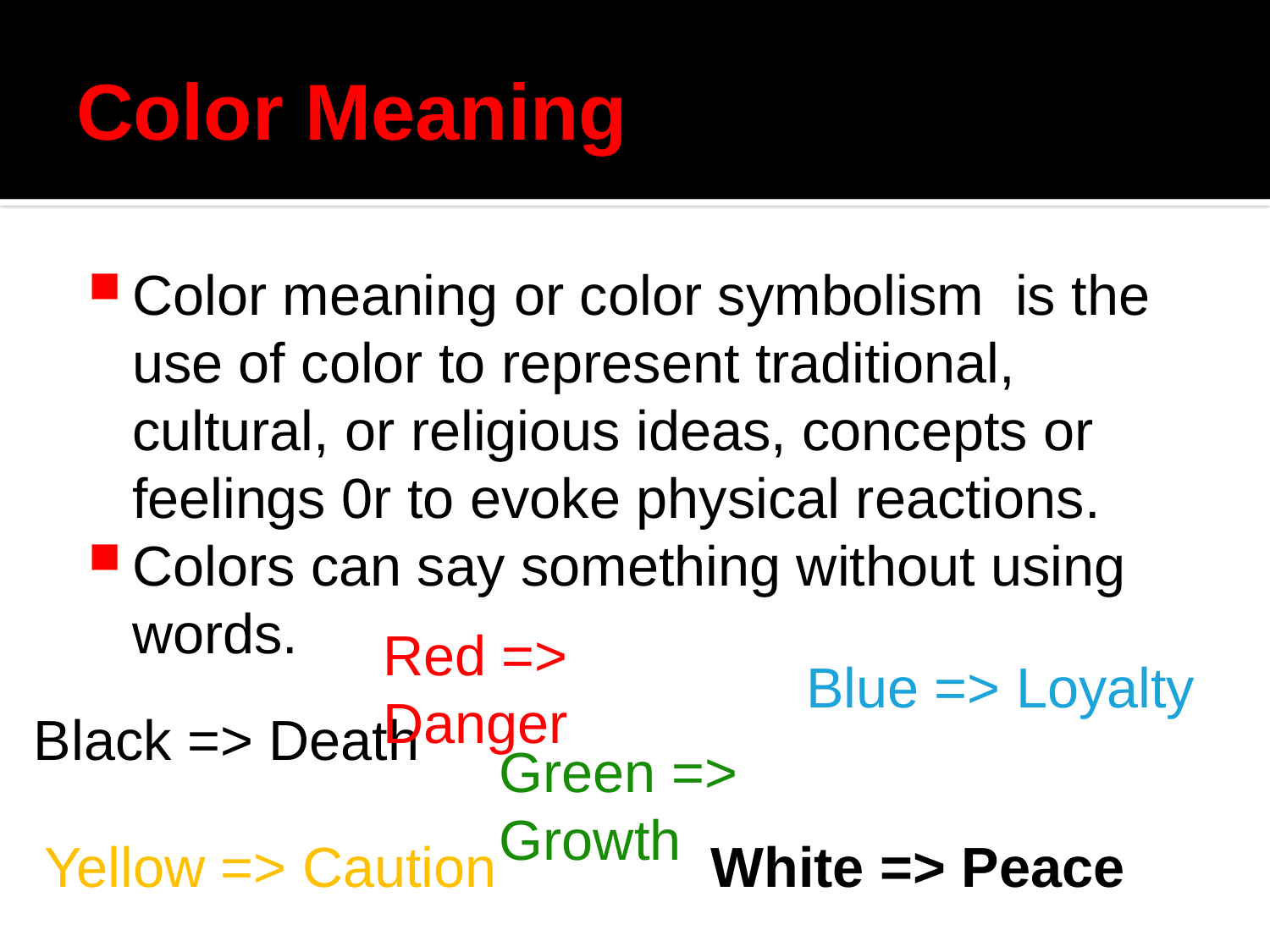

# Color Meaning
Color meaning or color symbolism  is the use of color to represent traditional, cultural, or religious ideas, concepts or feelings 0r to evoke physical reactions.
Colors can say something without using words.
Red => Danger
Blue => Loyalty
Black => Death
Green => Growth
Yellow => Caution
White => Peace